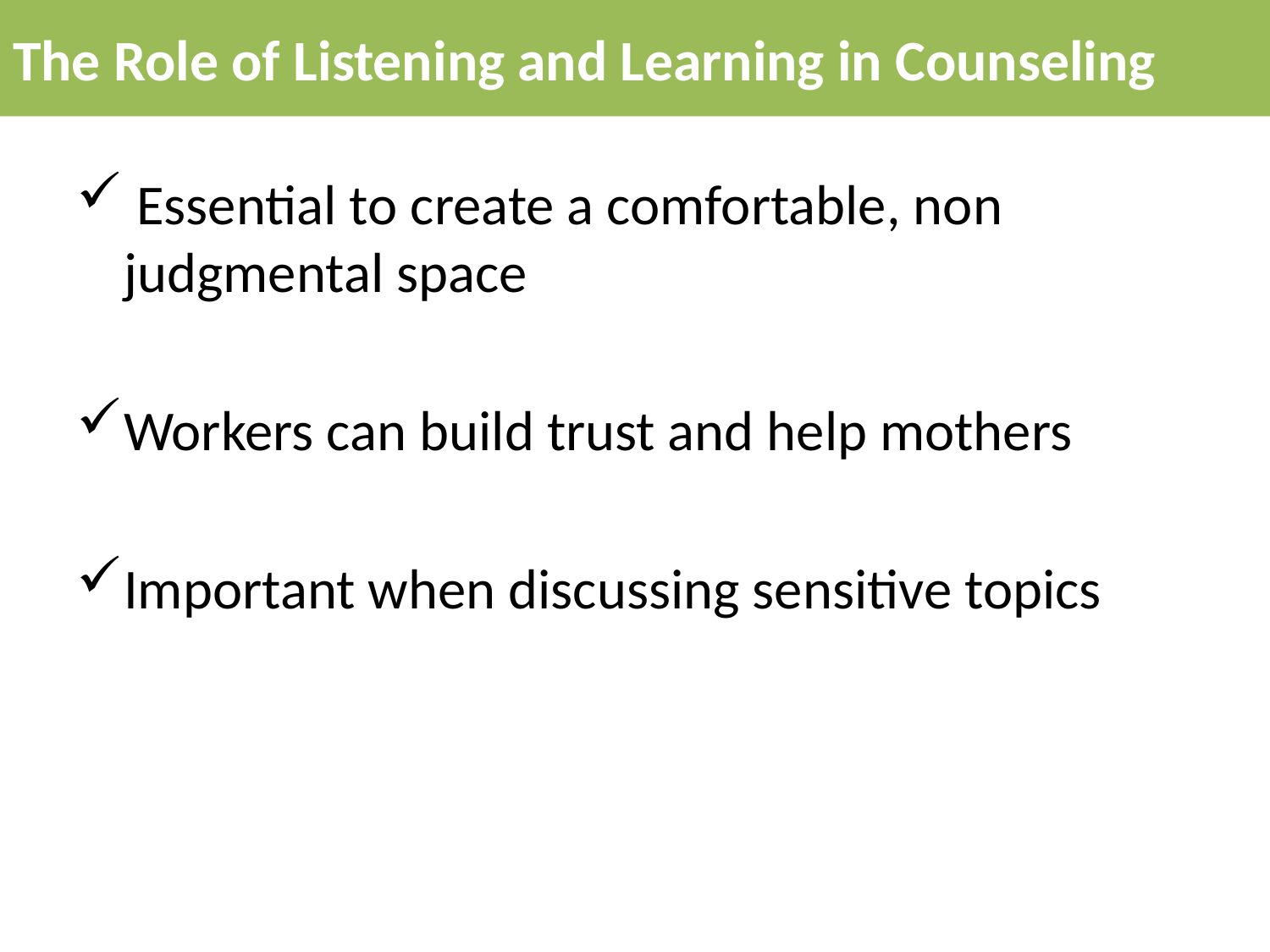

The Role of Listening and Learning in Counseling
 Essential to create a comfortable, non judgmental space

Workers can build trust and help mothers

Important when discussing sensitive topics